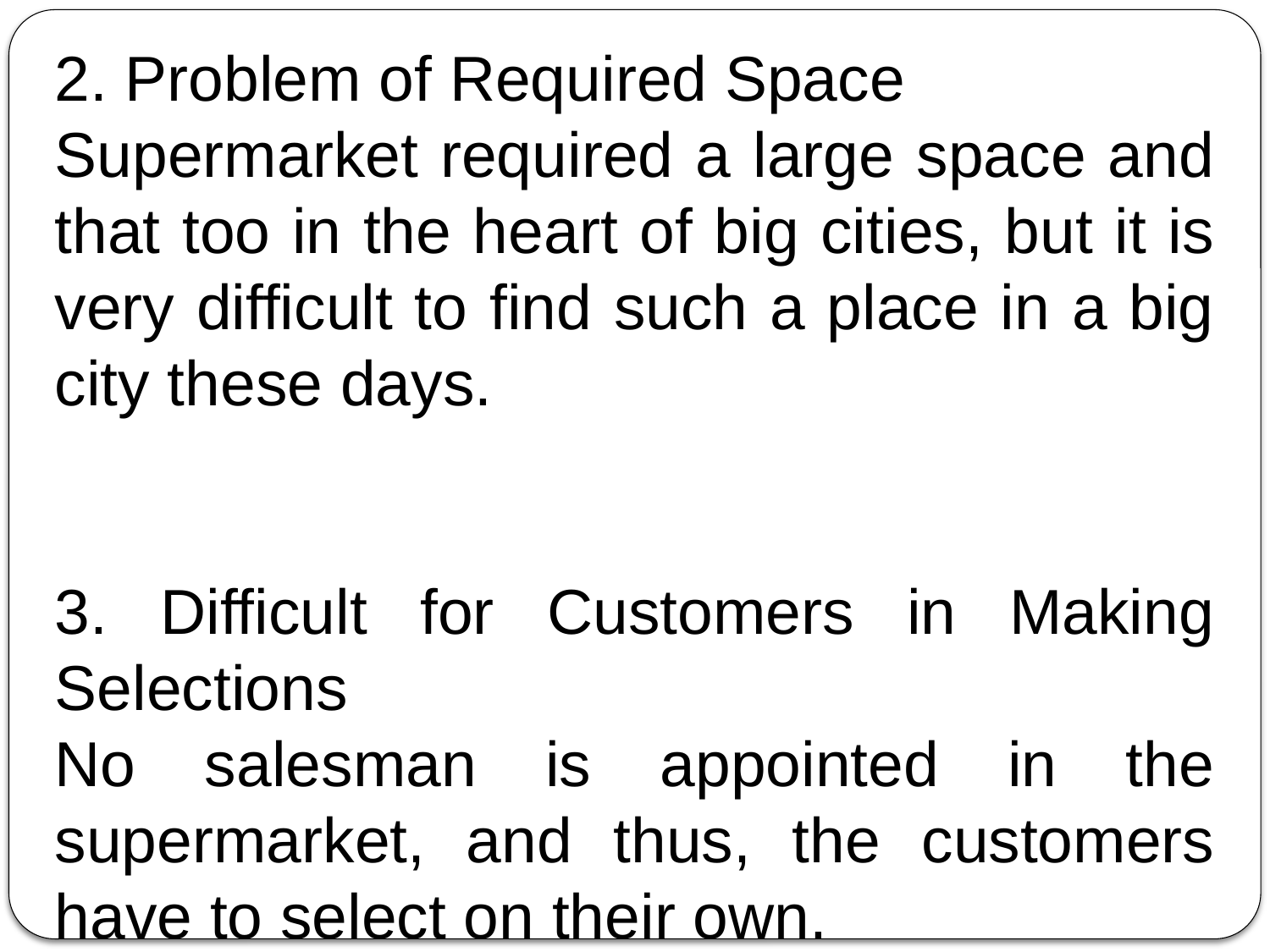

2. Problem of Required Space
Supermarket required a large space and that too in the heart of big cities, but it is very difficult to find such a place in a big city these days.

3. Difficult for Customers in Making Selections
No salesman is appointed in the supermarket, and thus, the customers have to select on their own.
It becomes very difficult for customers to do so without any aid.